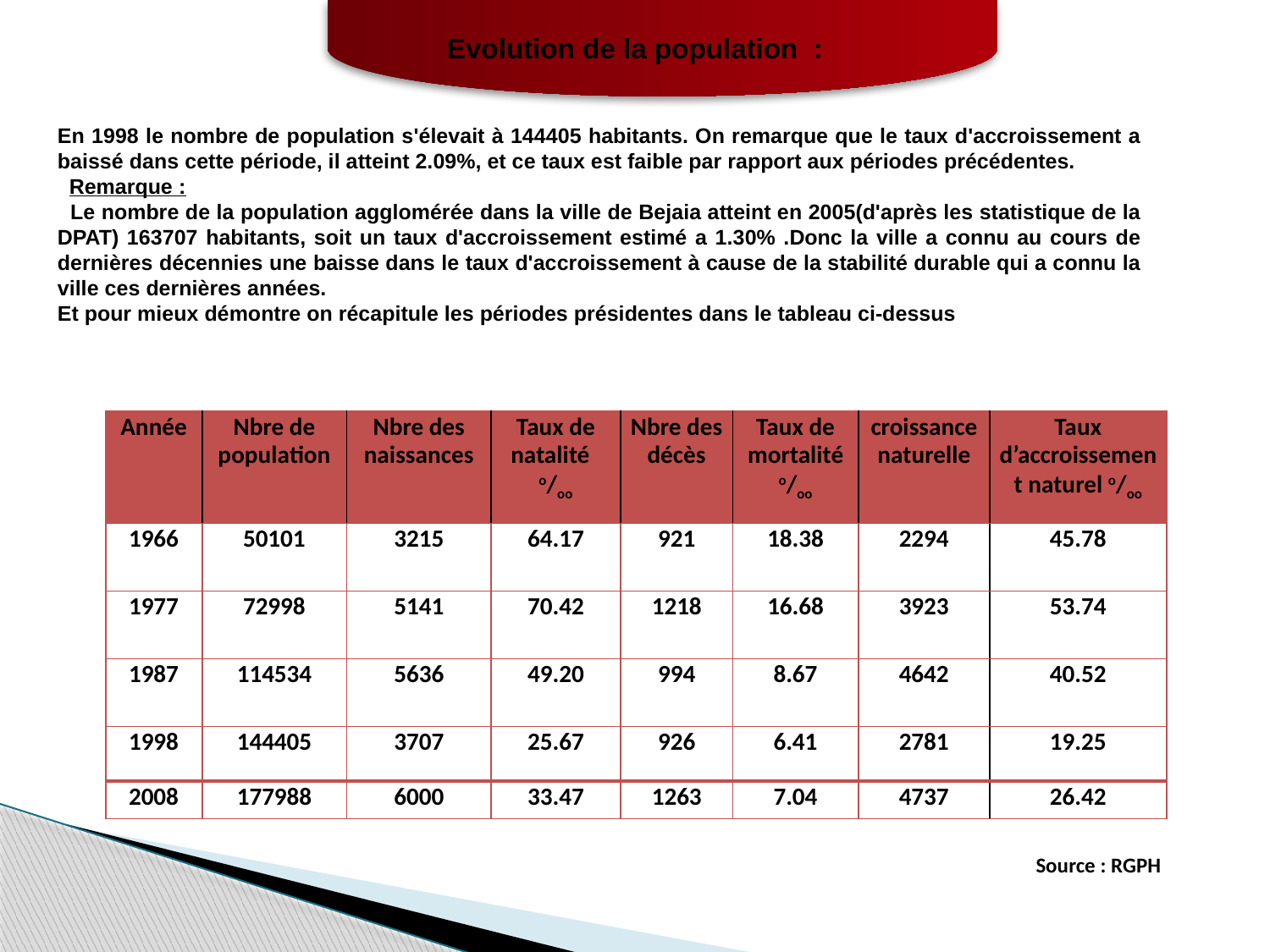

Evolution de la population  :
En 1998 le nombre de population s'élevait à 144405 habitants. On remarque que le taux d'accroissement a baissé dans cette période, il atteint 2.09%, et ce taux est faible par rapport aux périodes précédentes.
  Remarque :
  Le nombre de la population agglomérée dans la ville de Bejaia atteint en 2005(d'après les statistique de la DPAT) 163707 habitants, soit un taux d'accroissement estimé a 1.30% .Donc la ville a connu au cours de dernières décennies une baisse dans le taux d'accroissement à cause de la stabilité durable qui a connu la ville ces dernières années.
Et pour mieux démontre on récapitule les périodes présidentes dans le tableau ci-dessus

| Année | Nbre de population | Nbre des naissances | Taux de natalité o/oo | Nbre des décès | Taux de mortalité o/oo | croissance naturelle | Taux d’accroissement naturel o/oo |
| --- | --- | --- | --- | --- | --- | --- | --- |
| 1966 | 50101 | 3215 | 64.17 | 921 | 18.38 | 2294 | 45.78 |
| 1977 | 72998 | 5141 | 70.42 | 1218 | 16.68 | 3923 | 53.74 |
| 1987 | 114534 | 5636 | 49.20 | 994 | 8.67 | 4642 | 40.52 |
| 1998 | 144405 | 3707 | 25.67 | 926 | 6.41 | 2781 | 19.25 |
| 2008 | 177988 | 6000 | 33.47 | 1263 | 7.04 | 4737 | 26.42 |
Source : RGPH